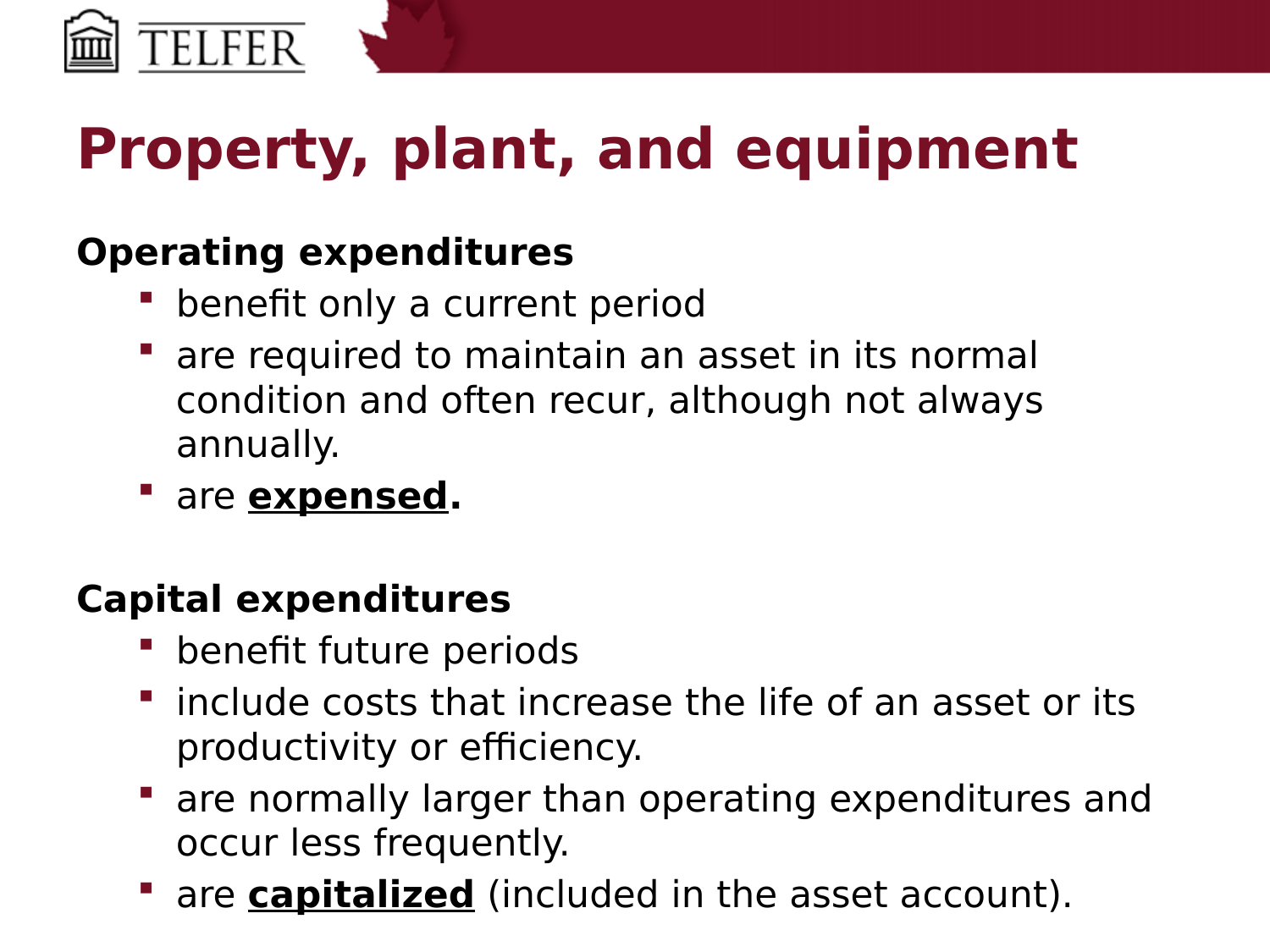

# Property, plant, and equipment
Operating expenditures
benefit only a current period
are required to maintain an asset in its normal condition and often recur, although not always annually.
are expensed.

Capital expenditures
benefit future periods
include costs that increase the life of an asset or its productivity or efficiency.
are normally larger than operating expenditures and occur less frequently.
are capitalized (included in the asset account).